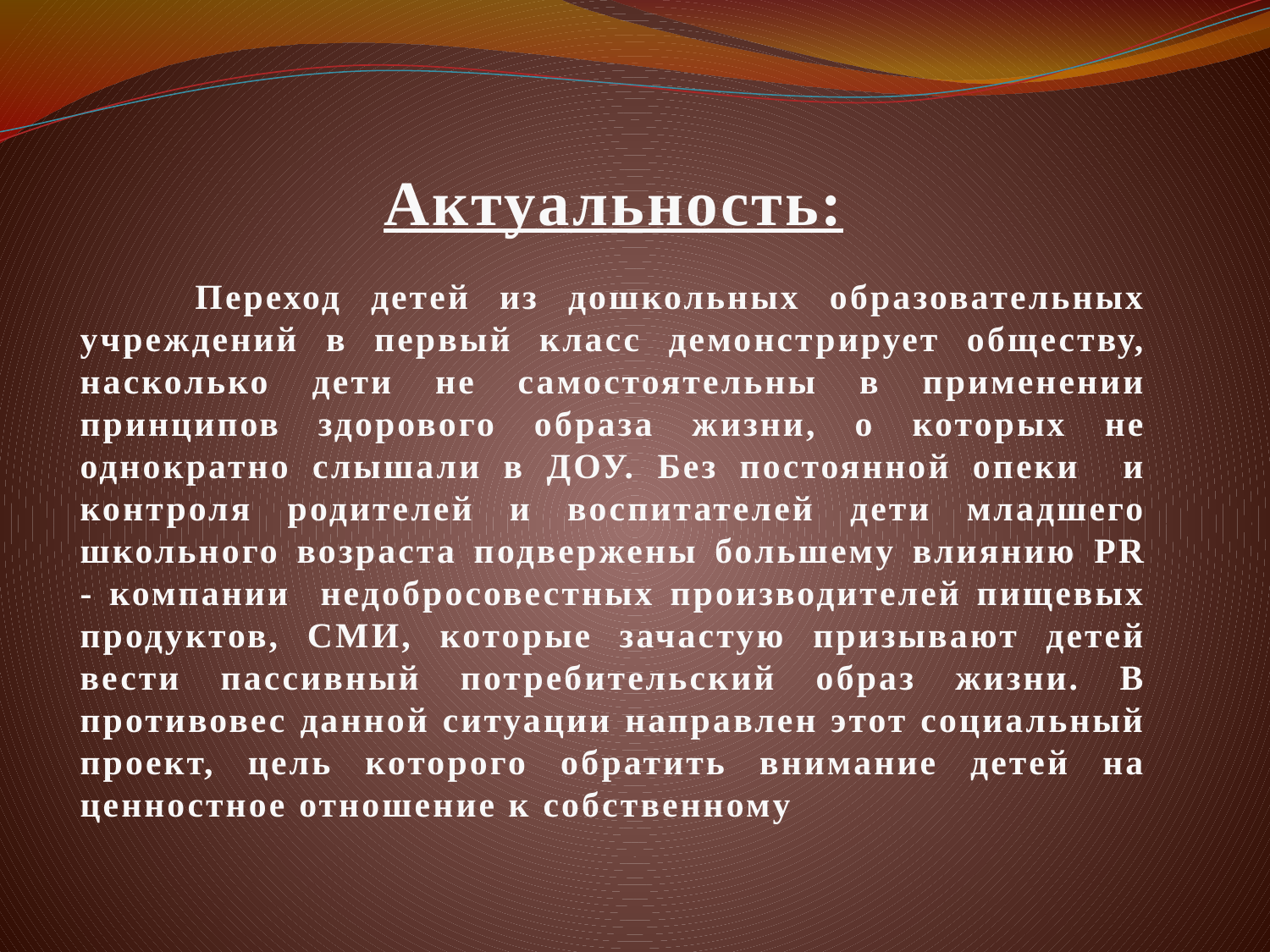

# Актуальность:
    Переход детей из дошкольных образовательных учреждений в первый класс демонстрирует обществу, насколько дети не самостоятельны в применении принципов здорового образа жизни, о которых не однократно слышали в ДОУ. Без постоянной опеки  и контроля родителей и воспитателей дети младшего школьного возраста подвержены большему влиянию PR - компании  недобросовестных производителей пищевых продуктов, СМИ, которые зачастую призывают детей вести пассивный потребительский образ жизни. В противовес данной ситуации направлен этот социальный проект, цель которого обратить внимание детей на ценностное отношение к собственному